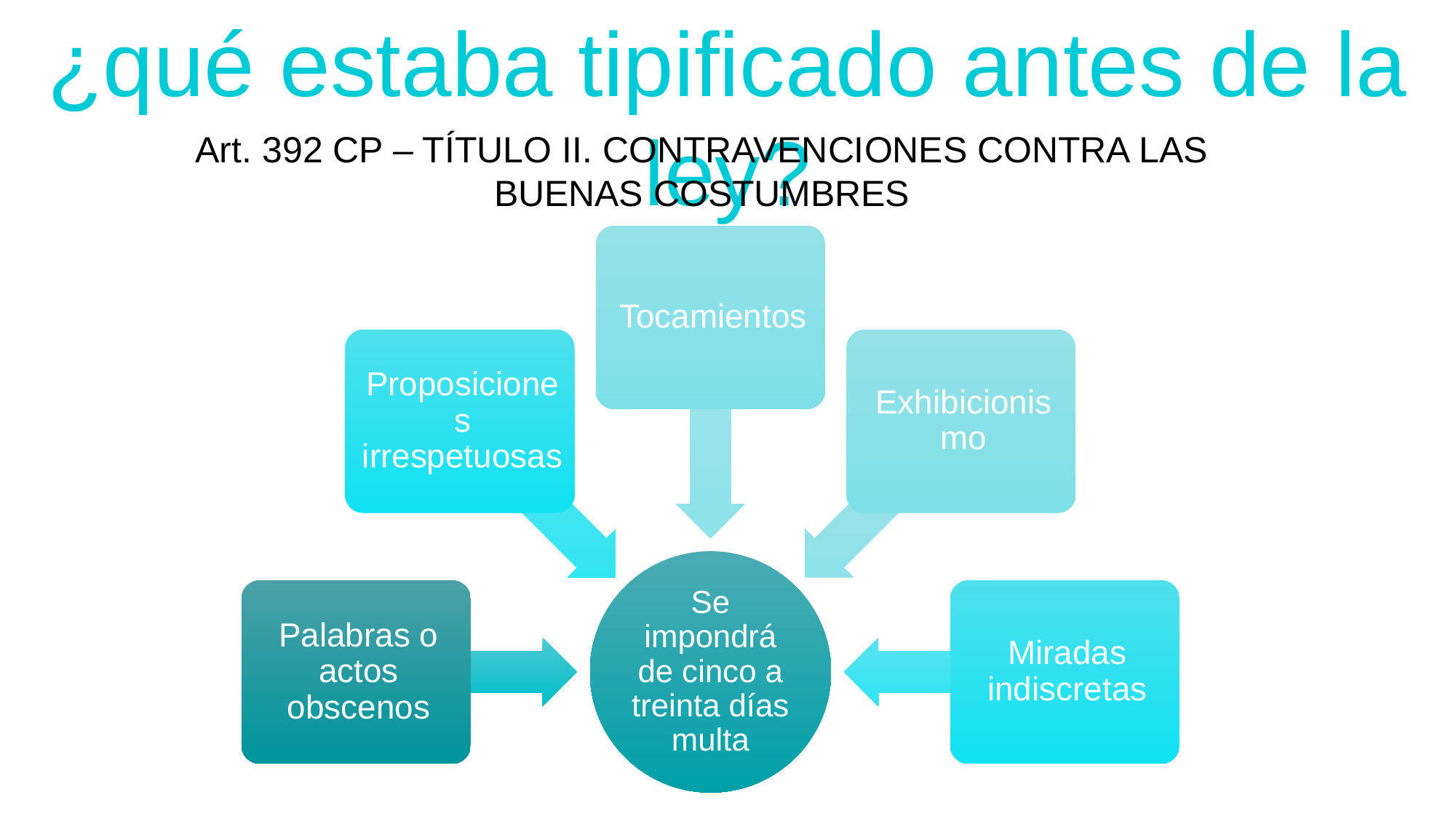

¿qué estaba tipificado antes de la ley?
Art. 392 CP – TÍTULO II. CONTRAVENCIONES CONTRA LAS BUENAS COSTUMBRES
Se impondrá de cinco a treinta días multa
Palabras o actos obscenos
Proposiciones irrespetuosas
Tocamientos
Exhibicionismo
Miradas indiscretas